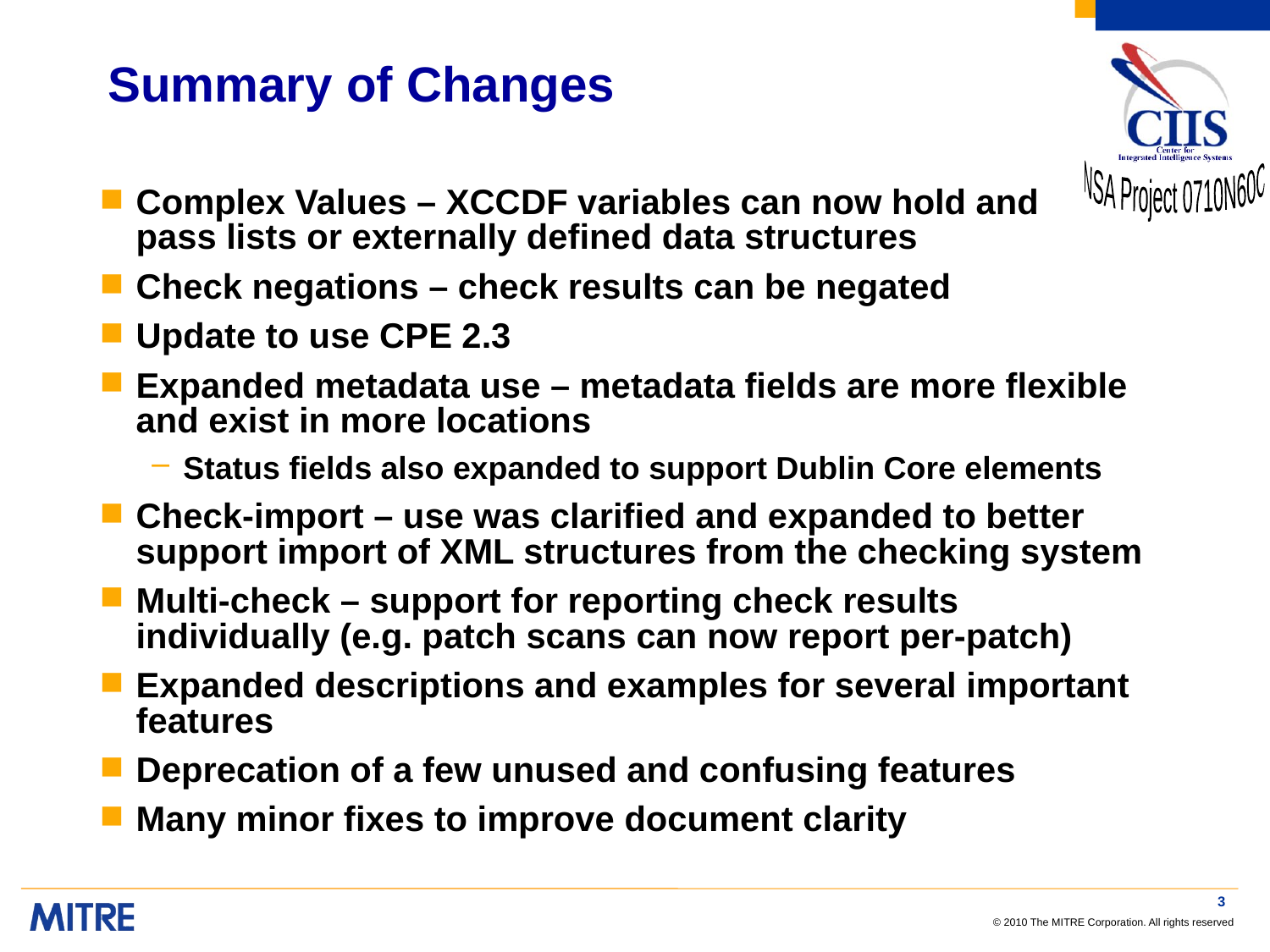

# Summary of Changes
Complex Values – XCCDF variables can now hold and
pass lists or externally defined data structures
Check negations – check results can be negated
Update to use CPE 2.3
Expanded metadata use – metadata fields are more flexible and exist in more locations
Status fields also expanded to support Dublin Core elements
Check-import – use was clarified and expanded to better support import of XML structures from the checking system
Multi-check – support for reporting check results individually (e.g. patch scans can now report per-patch)
Expanded descriptions and examples for several important features
Deprecation of a few unused and confusing features
Many minor fixes to improve document clarity
3